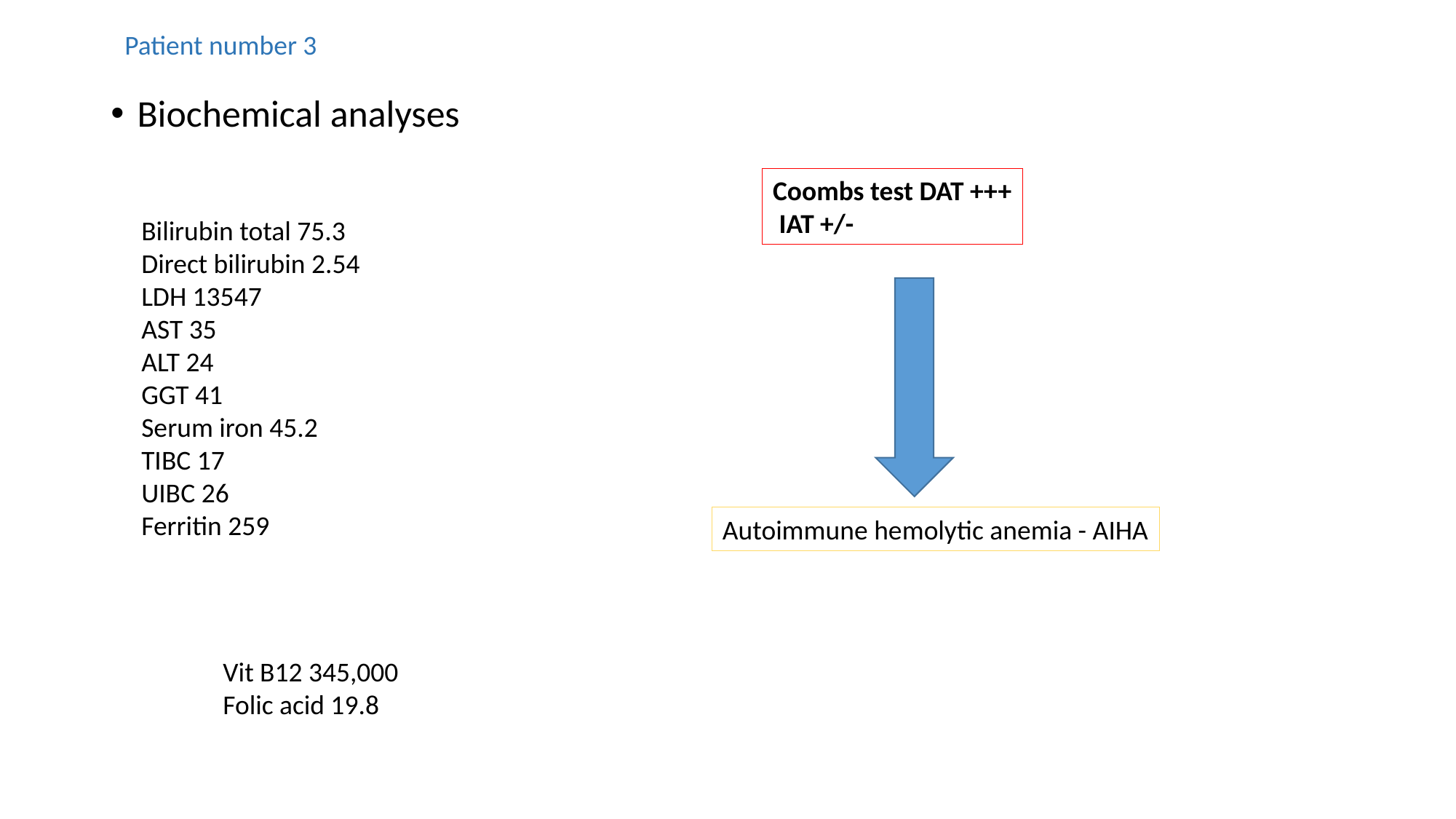

# Patient number 3
Biochemical analyses
Coombs test DAT +++
 IAT +/-
Bilirubin total 75.3
Direct bilirubin 2.54
LDH 13547
AST 35
ALT 24
GGT 41
Serum iron 45.2
TIBC 17
UIBC 26
Ferritin 259

Autoimmune hemolytic anemia - AIHA
Vit B12 345,000
Folic acid 19.8